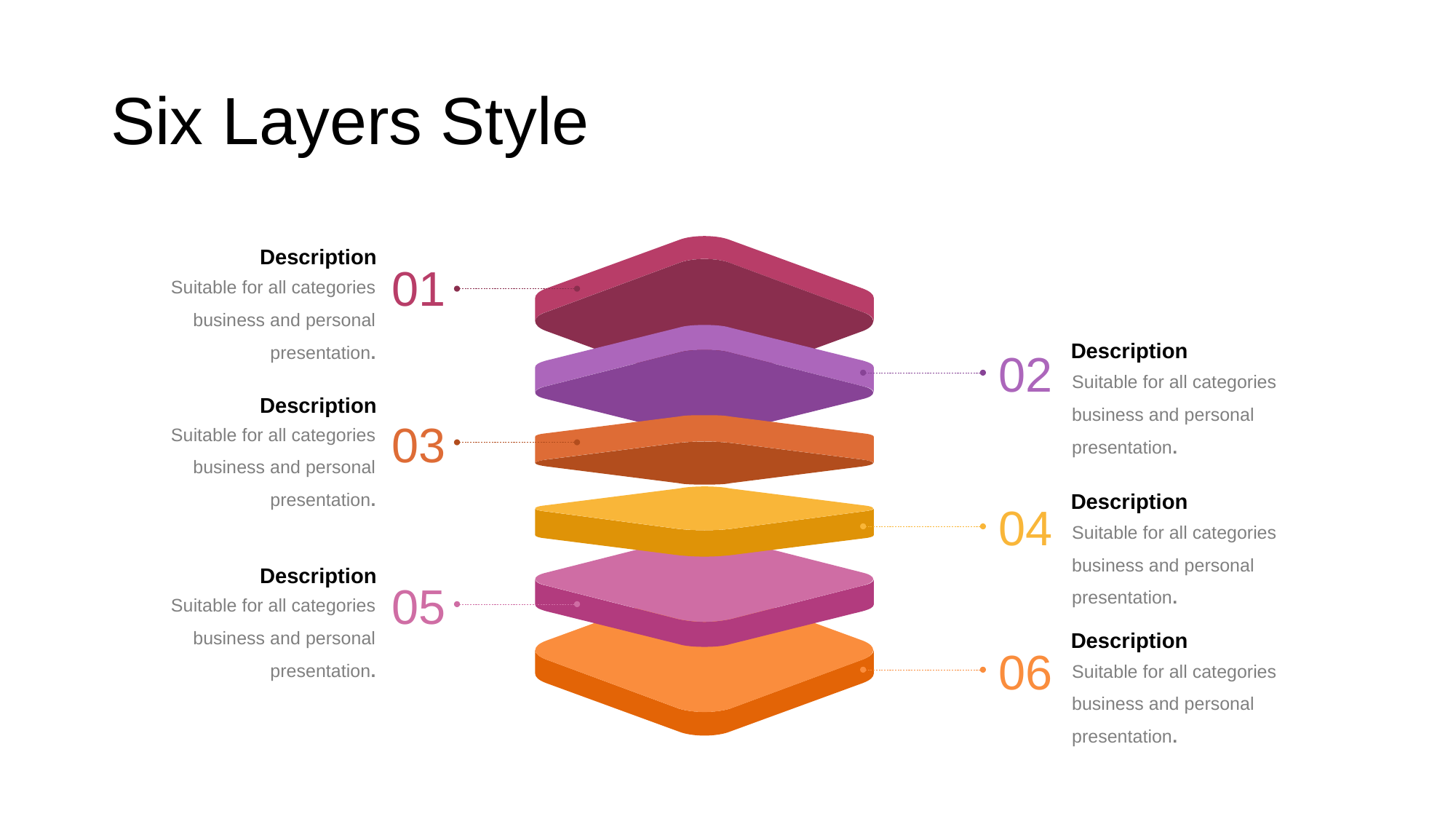

# Six Layers Style

Description
01
Suitable for all categories business and personal presentation.

Description
02
Suitable for all categories business and personal presentation.
Description
Suitable for all categories business and personal presentation.
03

Description

04
Suitable for all categories business and personal presentation.

Description
05
Suitable for all categories business and personal presentation.

Description
06
Suitable for all categories business and personal presentation.